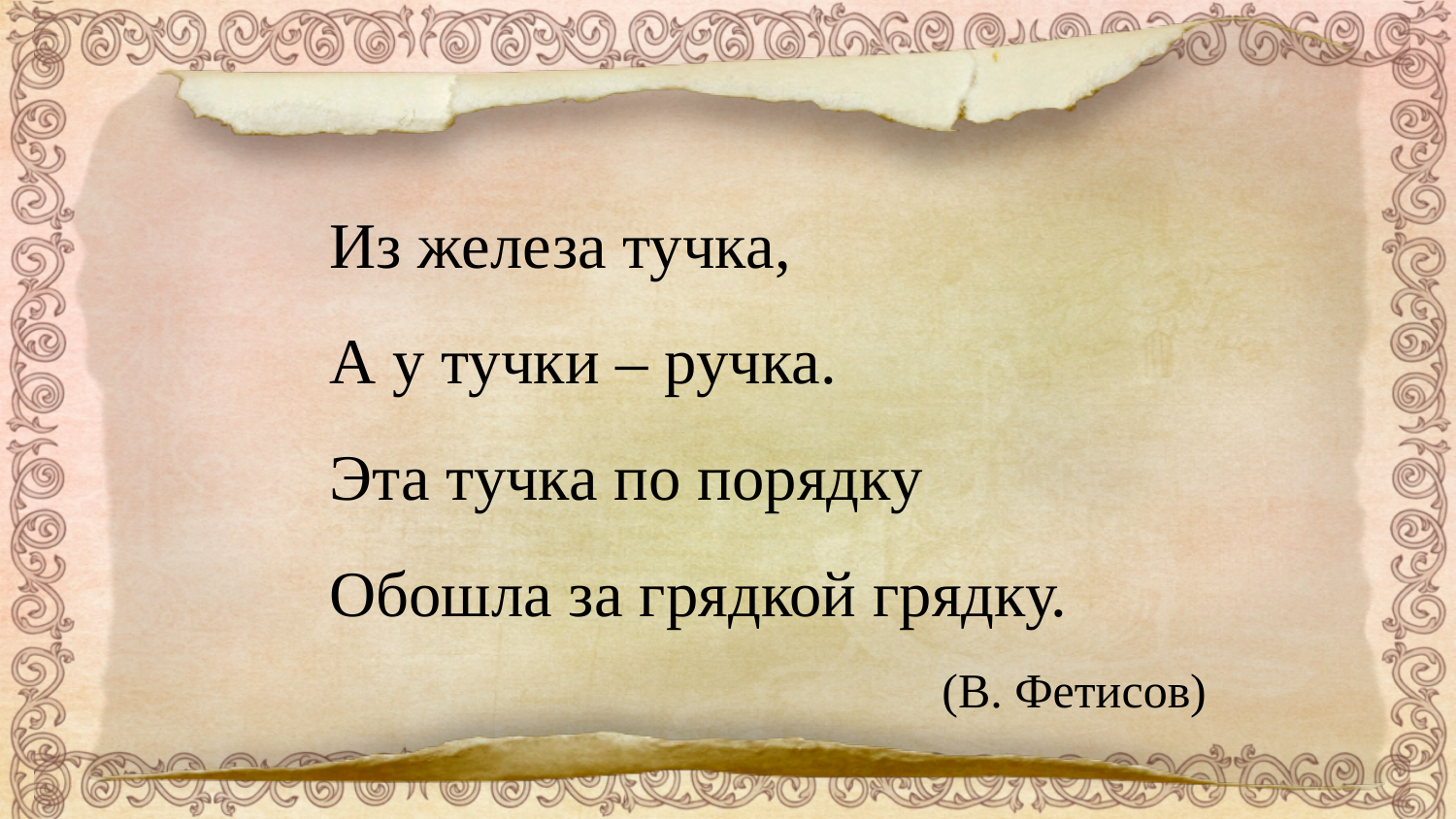

Из железа тучка,
А у тучки – ручка.
Эта тучка по порядку
Обошла за грядкой грядку.
(В. Фетисов)